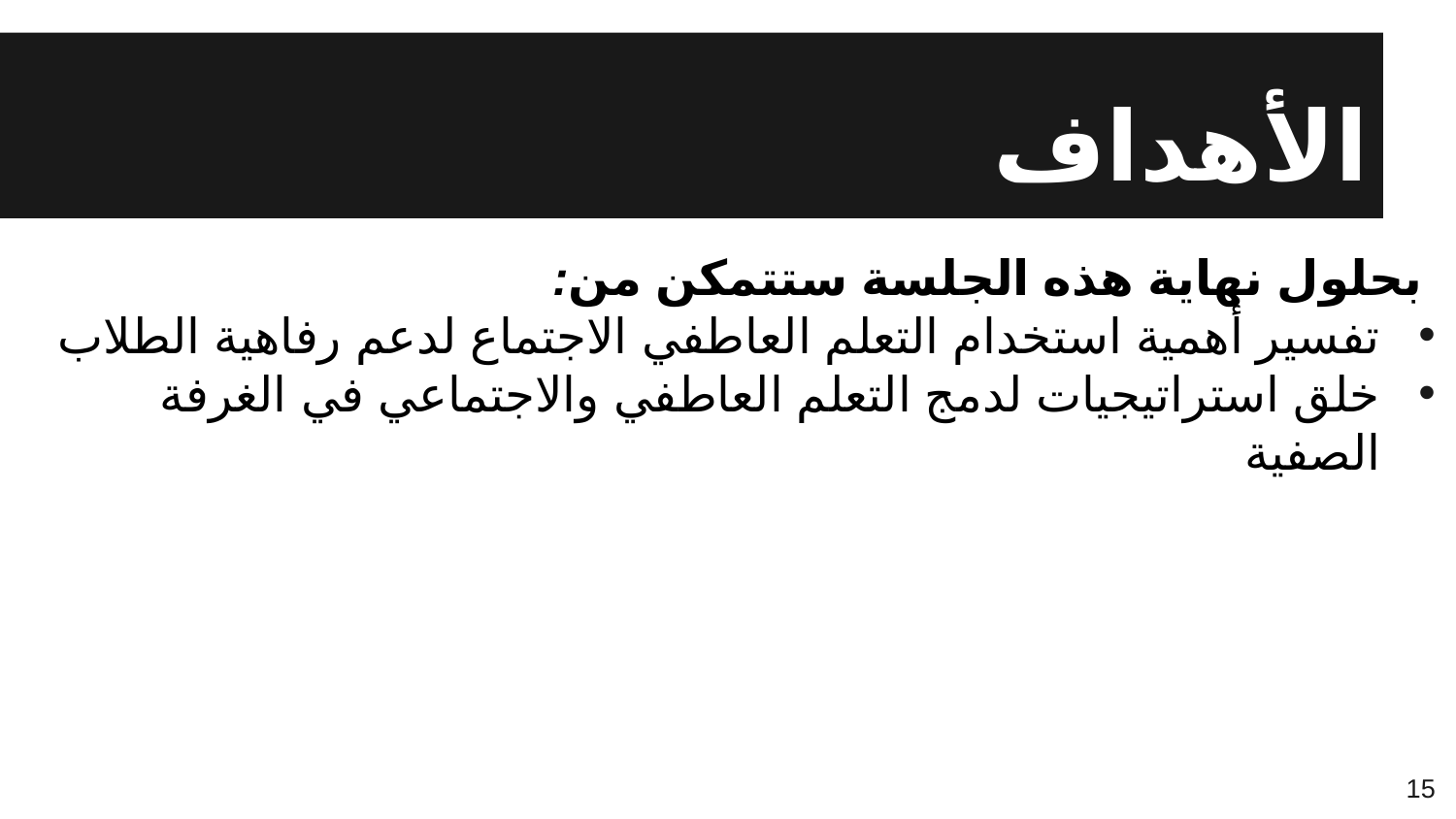

# الأهداف
بحلول نهاية هذه الجلسة ستتمكن من:
تفسير أهمية استخدام التعلم العاطفي الاجتماع لدعم رفاهية الطلاب
خلق استراتيجيات لدمج التعلم العاطفي والاجتماعي في الغرفة الصفية

15